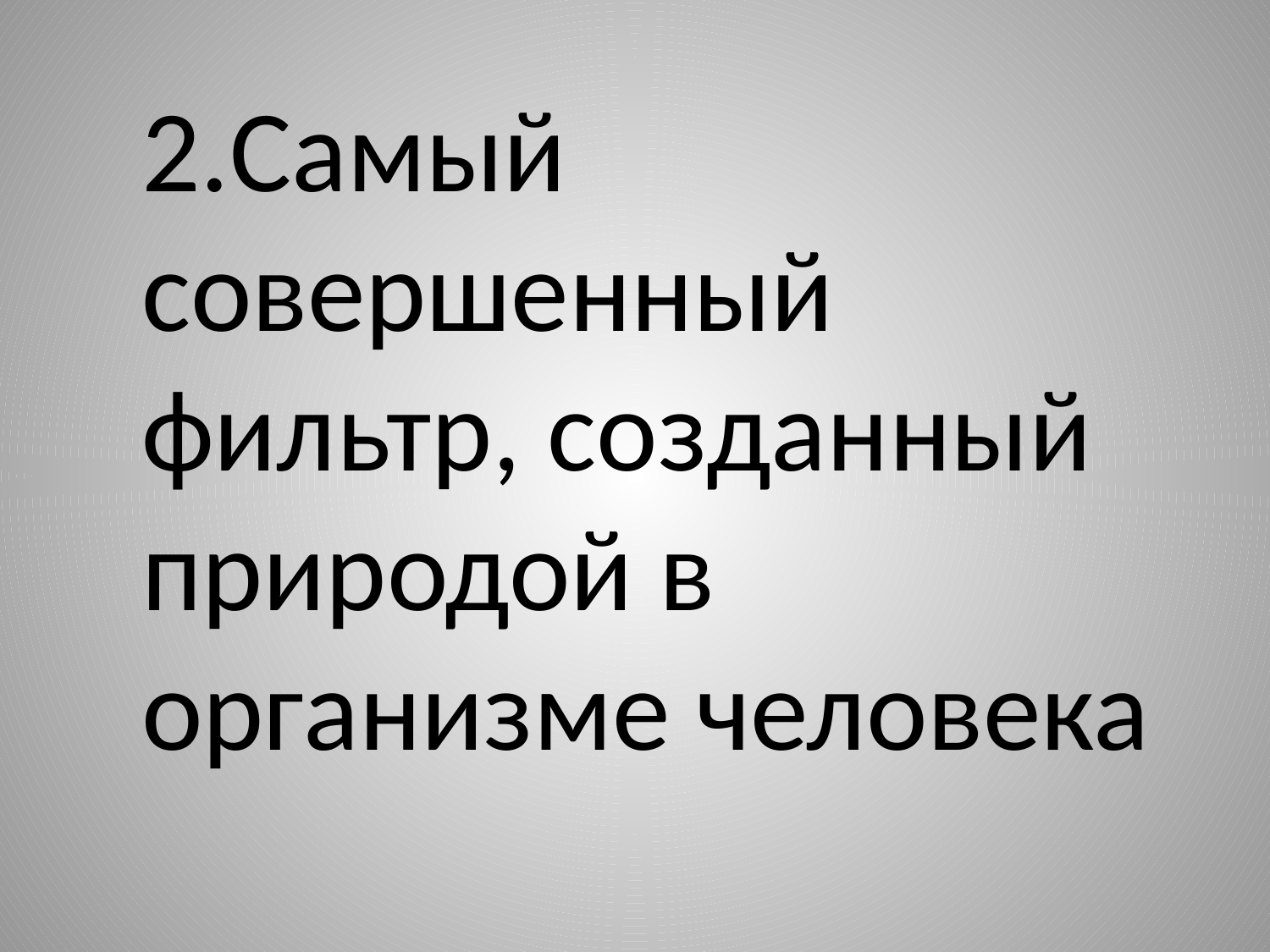

2.Самый совершенный фильтр, созданный природой в организме человека